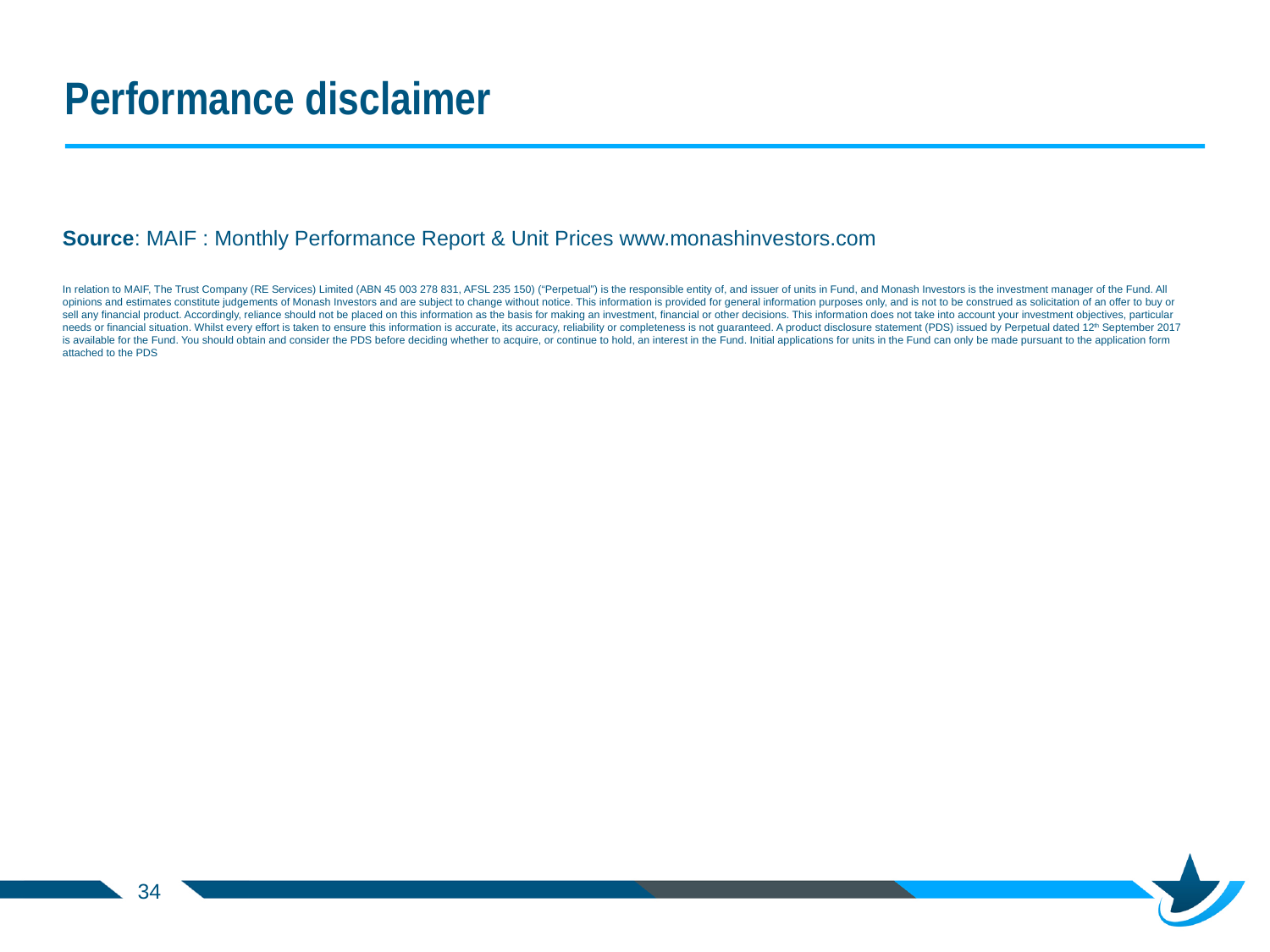

# Performance disclaimer
Source: MAIF : Monthly Performance Report & Unit Prices www.monashinvestors.com
In relation to MAIF, The Trust Company (RE Services) Limited (ABN 45 003 278 831, AFSL 235 150) (“Perpetual”) is the responsible entity of, and issuer of units in Fund, and Monash Investors is the investment manager of the Fund. All opinions and estimates constitute judgements of Monash Investors and are subject to change without notice. This information is provided for general information purposes only, and is not to be construed as solicitation of an offer to buy or sell any financial product. Accordingly, reliance should not be placed on this information as the basis for making an investment, financial or other decisions. This information does not take into account your investment objectives, particular needs or financial situation. Whilst every effort is taken to ensure this information is accurate, its accuracy, reliability or completeness is not guaranteed. A product disclosure statement (PDS) issued by Perpetual dated 12th September 2017 is available for the Fund. You should obtain and consider the PDS before deciding whether to acquire, or continue to hold, an interest in the Fund. Initial applications for units in the Fund can only be made pursuant to the application form attached to the PDS
34